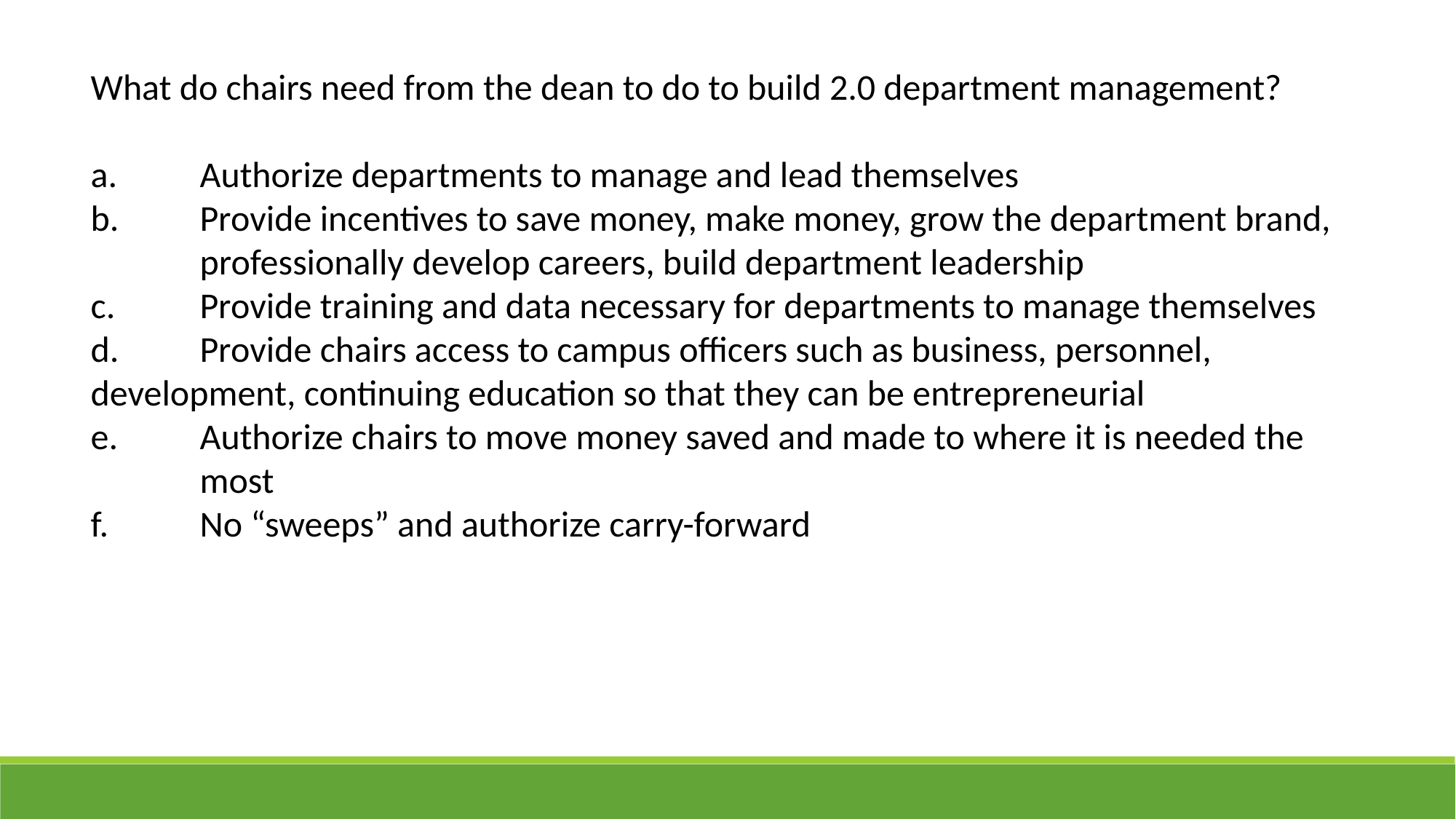

What do chairs need from the dean to do to build 2.0 department management?

a.	Authorize departments to manage and lead themselves
b.	Provide incentives to save money, make money, grow the department brand, 	professionally develop careers, build department leadership
c.	Provide training and data necessary for departments to manage themselves
d.	Provide chairs access to campus officers such as business, personnel, 	development, continuing education so that they can be entrepreneurial
e.	Authorize chairs to move money saved and made to where it is needed the 	most
f.	No “sweeps” and authorize carry-forward